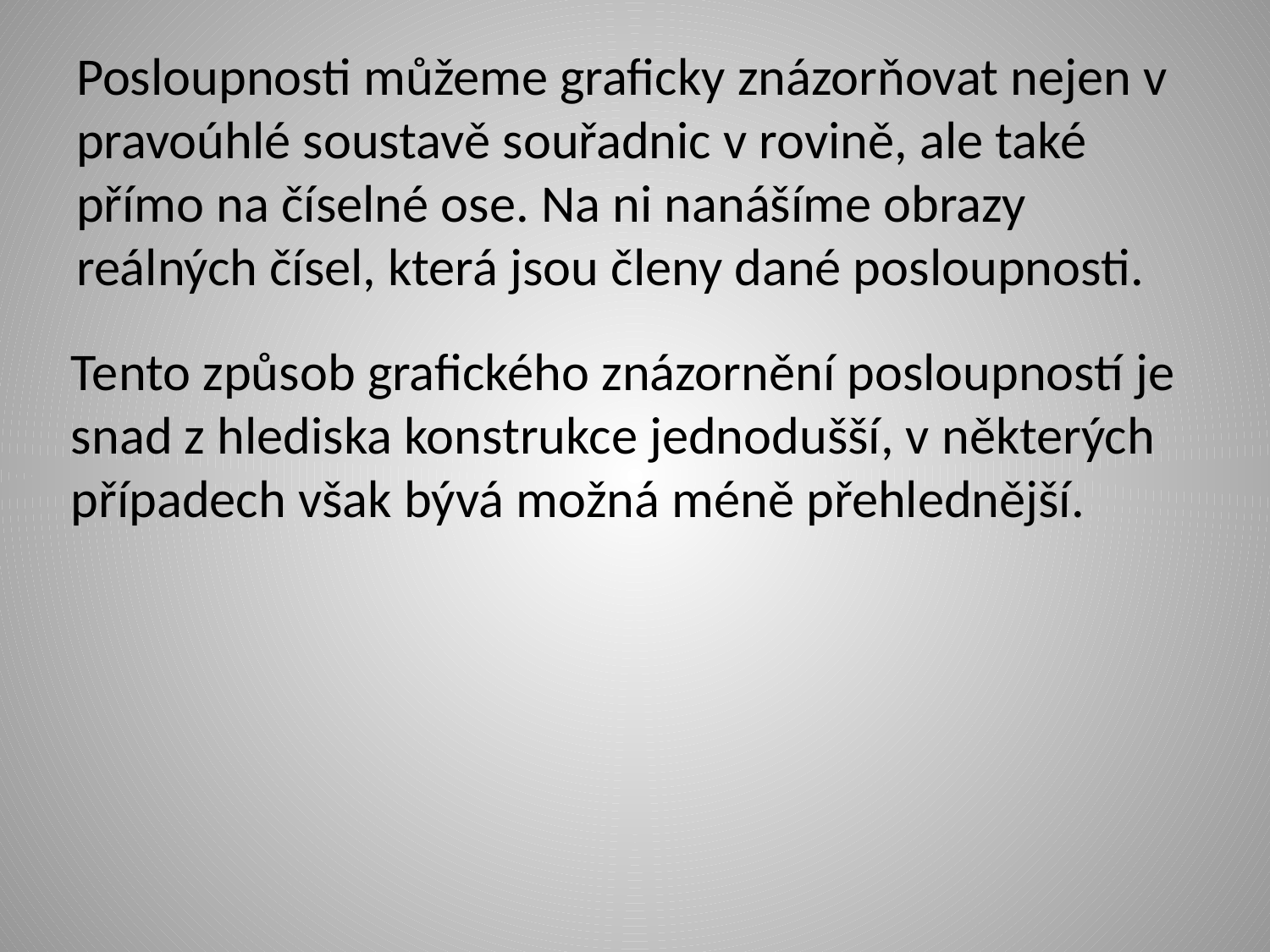

Posloupnosti můžeme graficky znázorňovat nejen v pravoúhlé soustavě souřadnic v rovině, ale také přímo na číselné ose. Na ni nanášíme obrazy reálných čísel, která jsou členy dané posloupnosti.
Tento způsob grafického znázornění posloupností je snad z hlediska konstrukce jednodušší, v některých případech však bývá možná méně přehlednější.